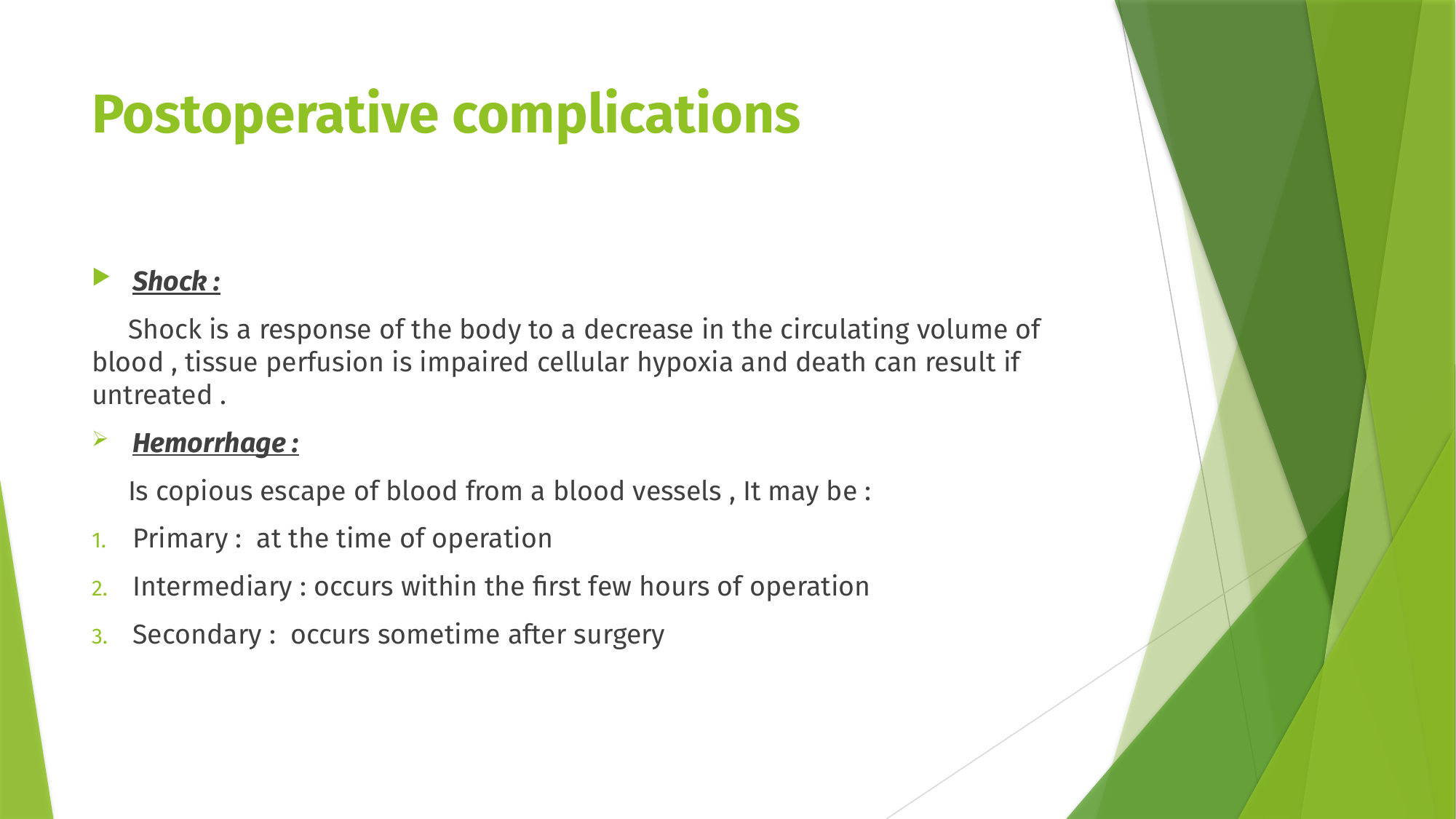

# Postoperative complications
Shock :
     Shock is a response of the body to a decrease in the circulating volume of blood , tissue perfusion is impaired cellular hypoxia and death can result if untreated .
Hemorrhage :
     Is copious escape of blood from a blood vessels , It may be :
Primary :  at the time of operation
Intermediary : occurs within the first few hours of operation
Secondary :  occurs sometime after surgery